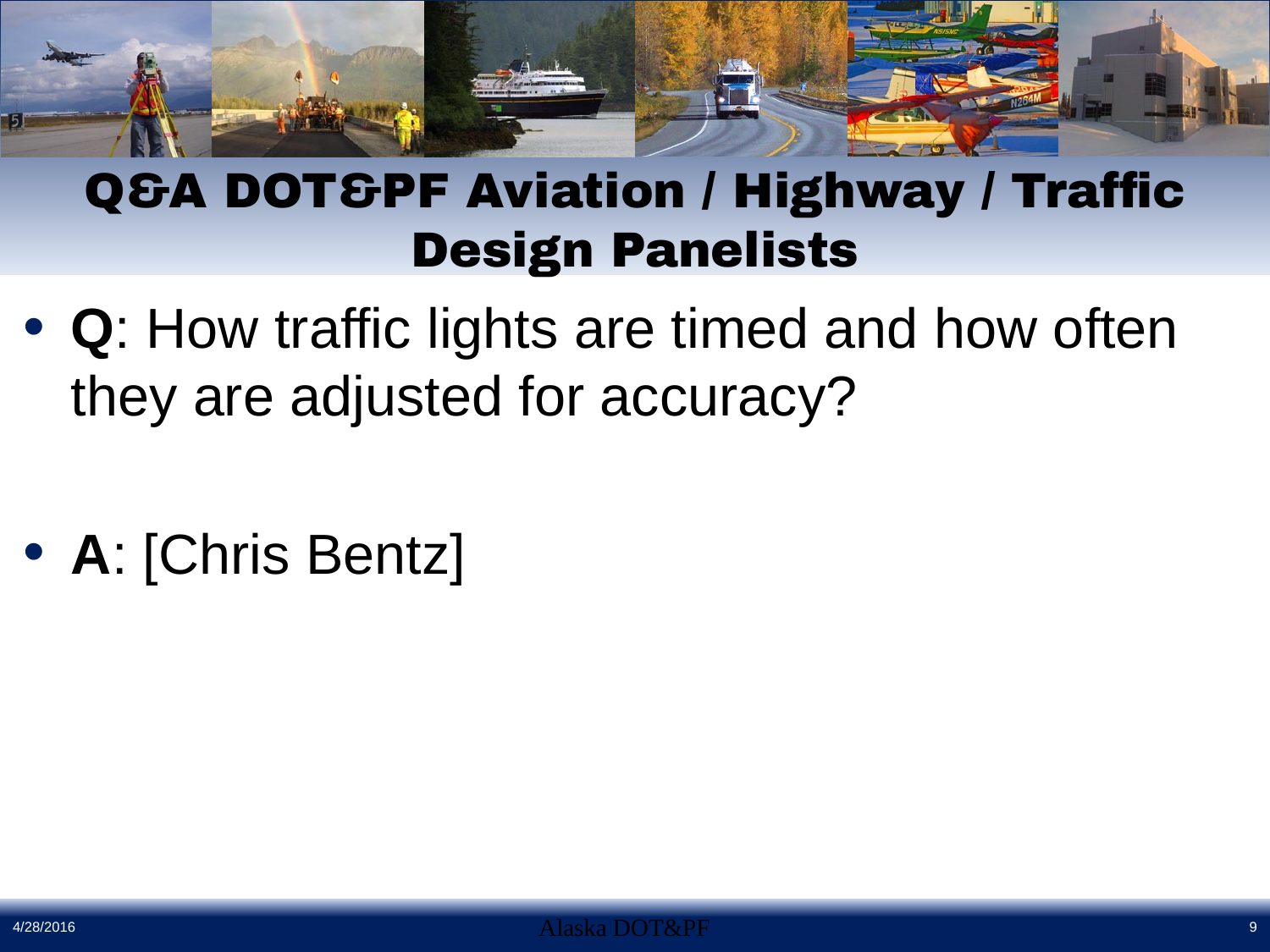

# Q&A DOT&PF Aviation / Highway / Traffic Design Panelists
Q: How traffic lights are timed and how often they are adjusted for accuracy?

A: [Chris Bentz]
4/28/2016
Alaska DOT&PF
9